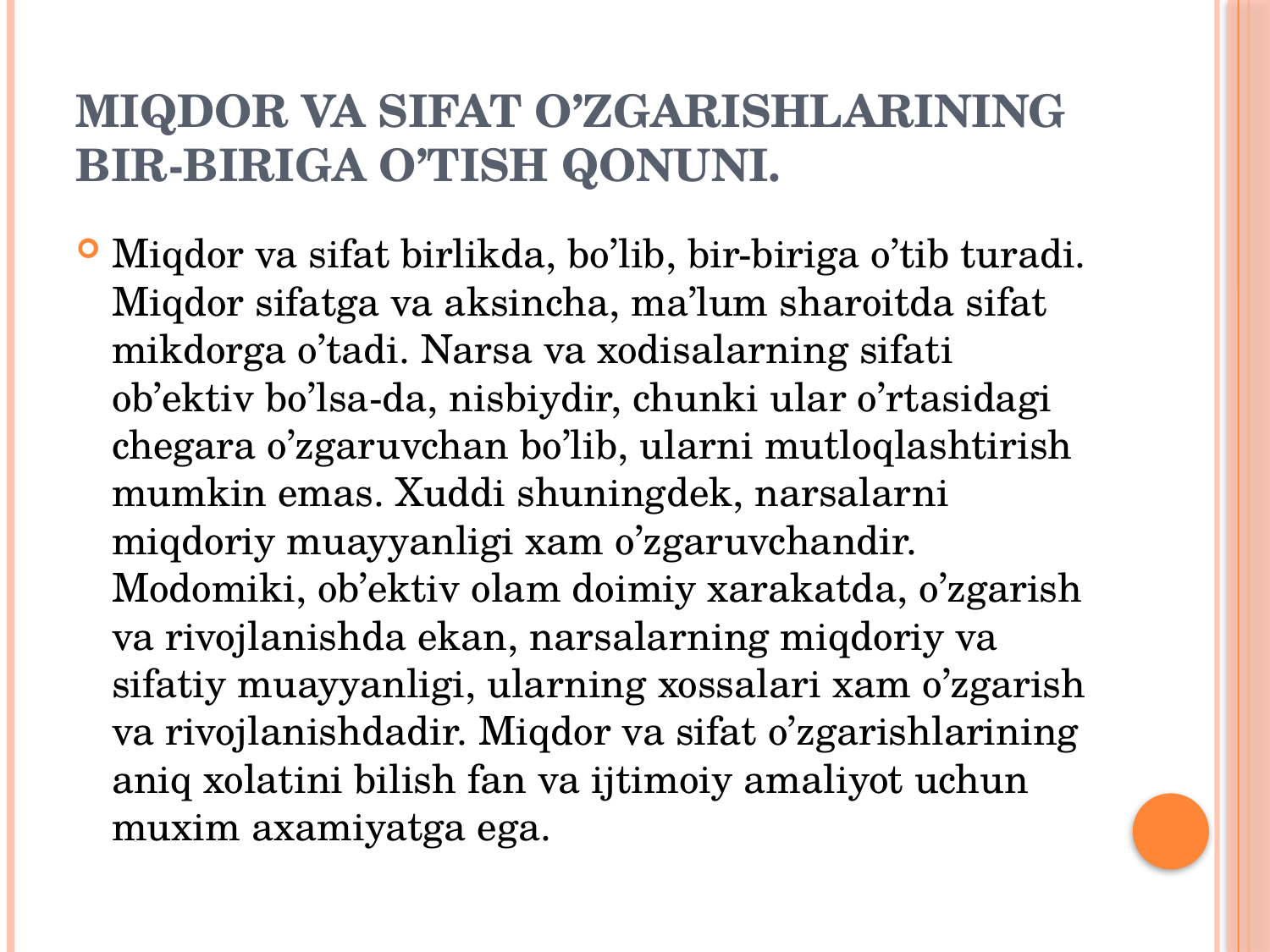

# Miqdor va sifat o’zgarishlarining bir-biriga o’tish qonuni.
Miqdor va sifat birlikda, bo’lib, bir-biriga o’tib turadi. Miqdor sifatga va aksincha, ma’lum sharoitda sifat mikdorga o’tadi. Narsa va xodisalarning sifati ob’ektiv bo’lsa-da, nisbiydir, chunki ular o’rtasidagi chegara o’zgaruvchan bo’lib, ularni mutloqlashtirish mumkin emas. Xuddi shuningdek, narsalarni miqdoriy muayyanligi xam o’zgaruvchandir. Modomiki, ob’ektiv olam doimiy xarakatda, o’zgarish va rivojlanishda ekan, narsalarning miqdoriy va sifatiy muayyanligi, ularning xossalari xam o’zgarish va rivojlanishdadir. Miqdor va sifat o’zgarishlarining aniq xolatini bilish fan va ijtimoiy amaliyot uchun muxim axamiyatga ega.